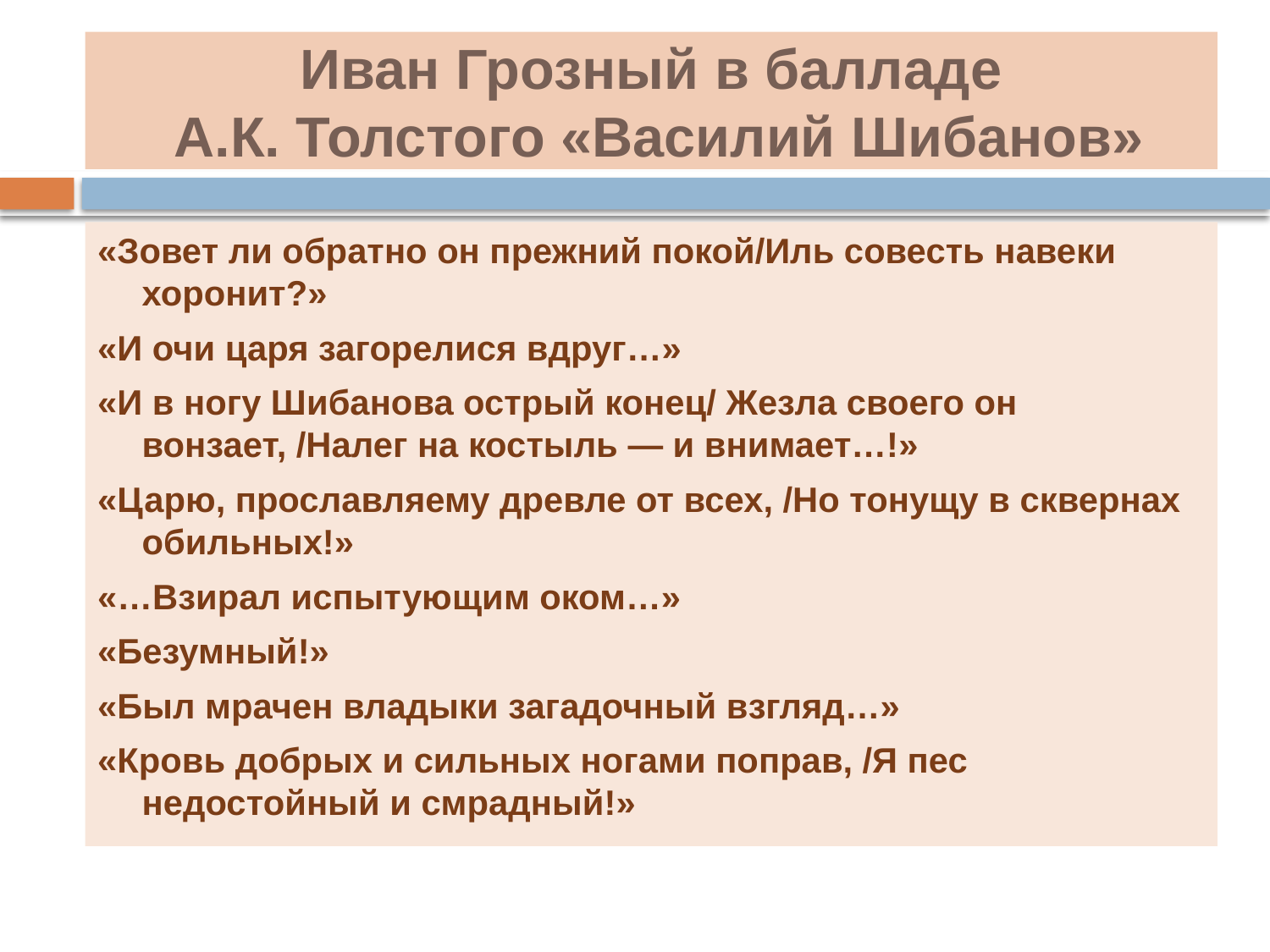

# Иван Грозный в балладе А.К. Толстого «Василий Шибанов»
«Зовет ли обратно он прежний покой/Иль совесть навеки хоронит?»
«И очи царя загорелися вдруг…»
«И в ногу Шибанова острый конец/ Жезла своего он вонзает, /Налег на костыль — и внимает…!»
«Царю, прославляему древле от всех, /Но тонущу в сквернах обильных!»
«…Взирал испытующим оком…»
«Безумный!»
«Был мрачен владыки загадочный взгляд…»
«Кровь добрых и сильных ногами поправ, /Я пес недостойный и смрадный!»